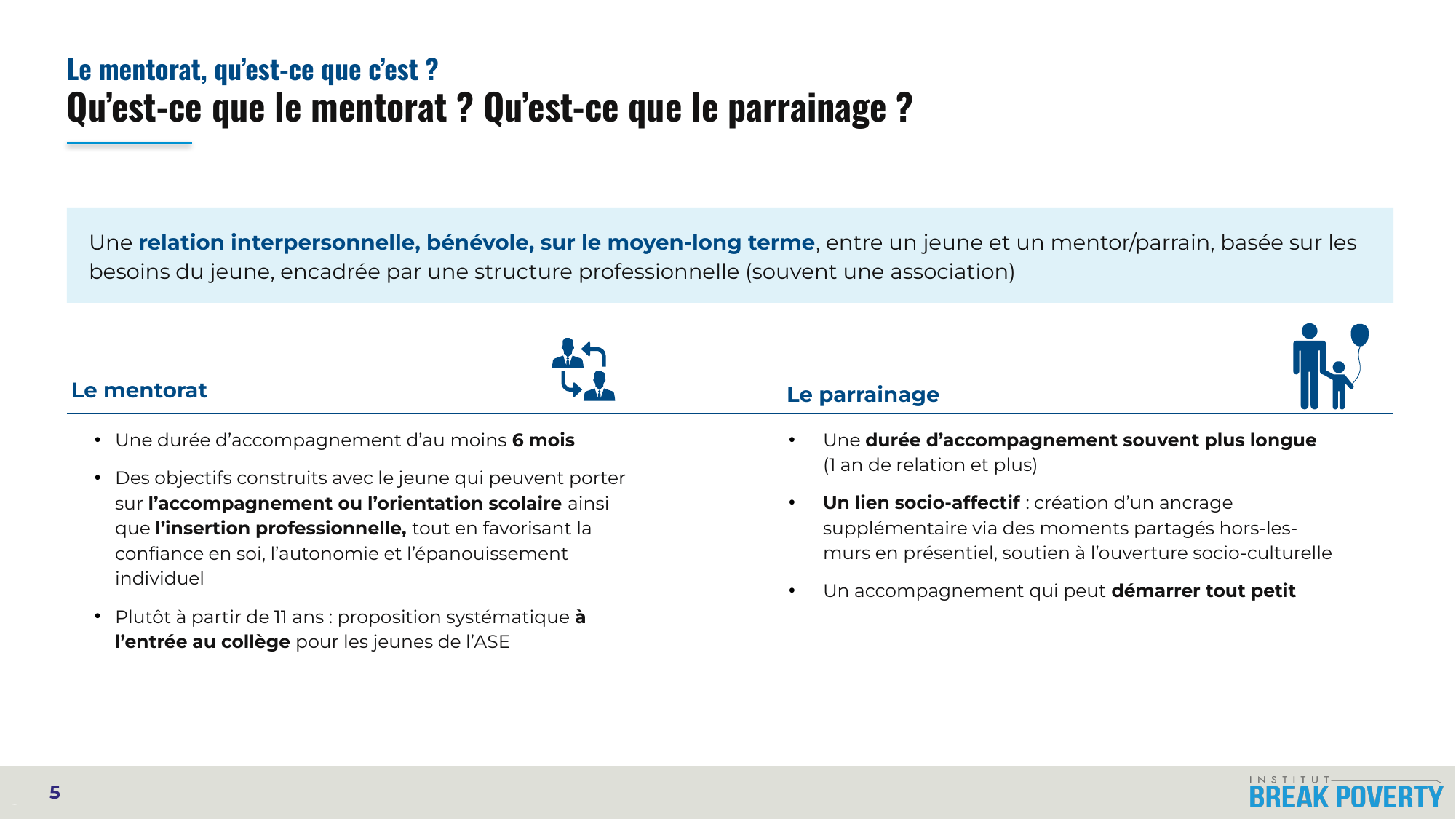

# Le mentorat, qu’est-ce que c’est ? Qu’est-ce que le mentorat ? Qu’est-ce que le parrainage ?

Une relation interpersonnelle, bénévole, sur le moyen-long terme, entre un jeune et un mentor/parrain, basée sur les besoins du jeune, encadrée par une structure professionnelle (souvent une association)

Le parrainage
Le mentorat
Une durée d’accompagnement d’au moins 6 mois
Des objectifs construits avec le jeune qui peuvent porter sur l’accompagnement ou l’orientation scolaire ainsi que l’insertion professionnelle, tout en favorisant la confiance en soi, l’autonomie et l’épanouissement individuel
Plutôt à partir de 11 ans : proposition systématique à l’entrée au collège pour les jeunes de l’ASE
Une durée d’accompagnement souvent plus longue
(1 an de relation et plus)
Un lien socio-affectif : création d’un ancrage supplémentaire via des moments partagés hors-les-murs en présentiel, soutien à l’ouverture socio-culturelle
Un accompagnement qui peut démarrer tout petit
5
Date